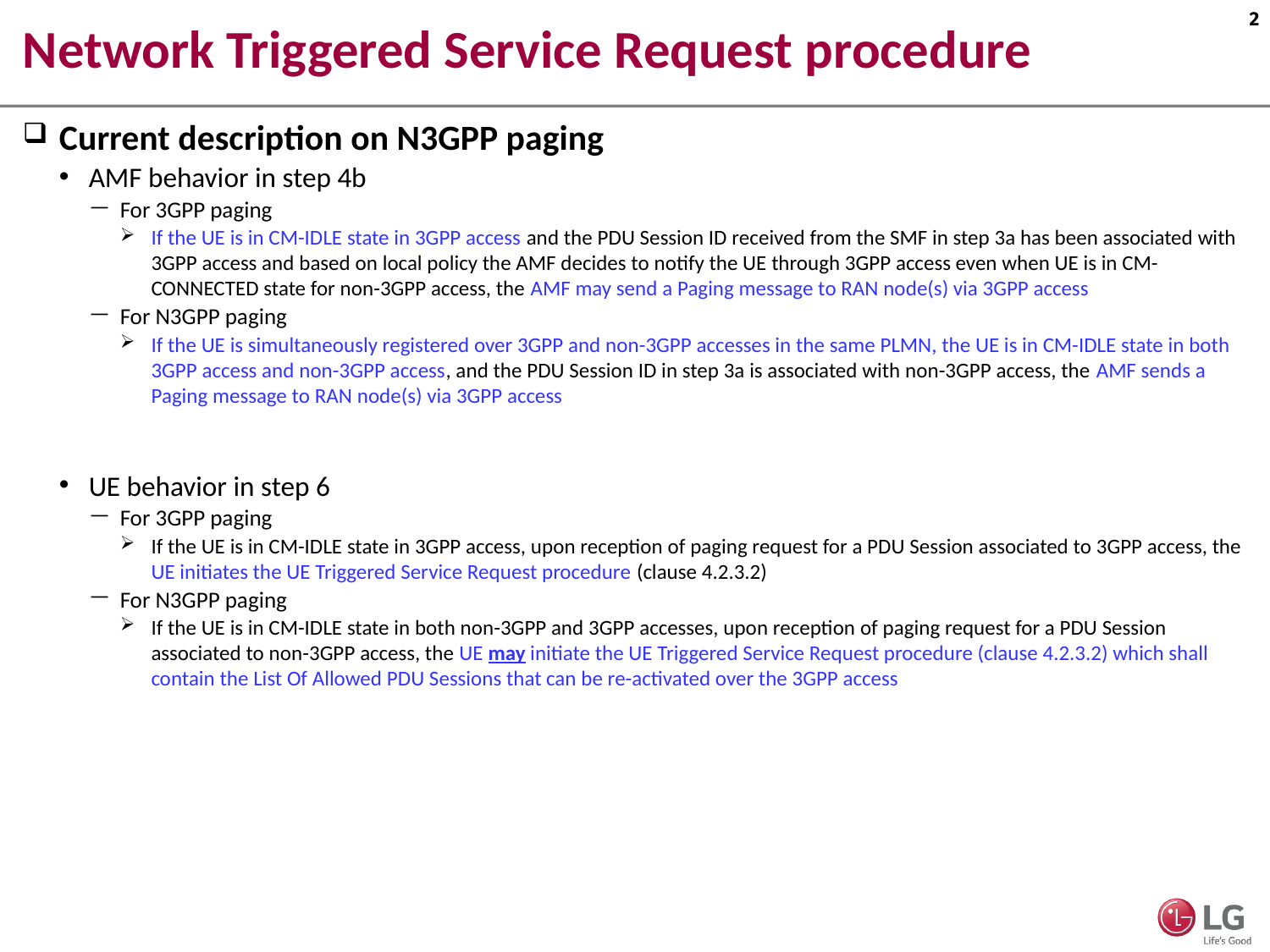

# Network Triggered Service Request procedure
Current description on N3GPP paging
AMF behavior in step 4b
For 3GPP paging
If the UE is in CM-IDLE state in 3GPP access and the PDU Session ID received from the SMF in step 3a has been associated with 3GPP access and based on local policy the AMF decides to notify the UE through 3GPP access even when UE is in CM-CONNECTED state for non-3GPP access, the AMF may send a Paging message to RAN node(s) via 3GPP access
For N3GPP paging
If the UE is simultaneously registered over 3GPP and non-3GPP accesses in the same PLMN, the UE is in CM-IDLE state in both 3GPP access and non-3GPP access, and the PDU Session ID in step 3a is associated with non-3GPP access, the AMF sends a Paging message to RAN node(s) via 3GPP access

UE behavior in step 6
For 3GPP paging
If the UE is in CM-IDLE state in 3GPP access, upon reception of paging request for a PDU Session associated to 3GPP access, the UE initiates the UE Triggered Service Request procedure (clause 4.2.3.2)
For N3GPP paging
If the UE is in CM-IDLE state in both non-3GPP and 3GPP accesses, upon reception of paging request for a PDU Session associated to non-3GPP access, the UE may initiate the UE Triggered Service Request procedure (clause 4.2.3.2) which shall contain the List Of Allowed PDU Sessions that can be re-activated over the 3GPP access